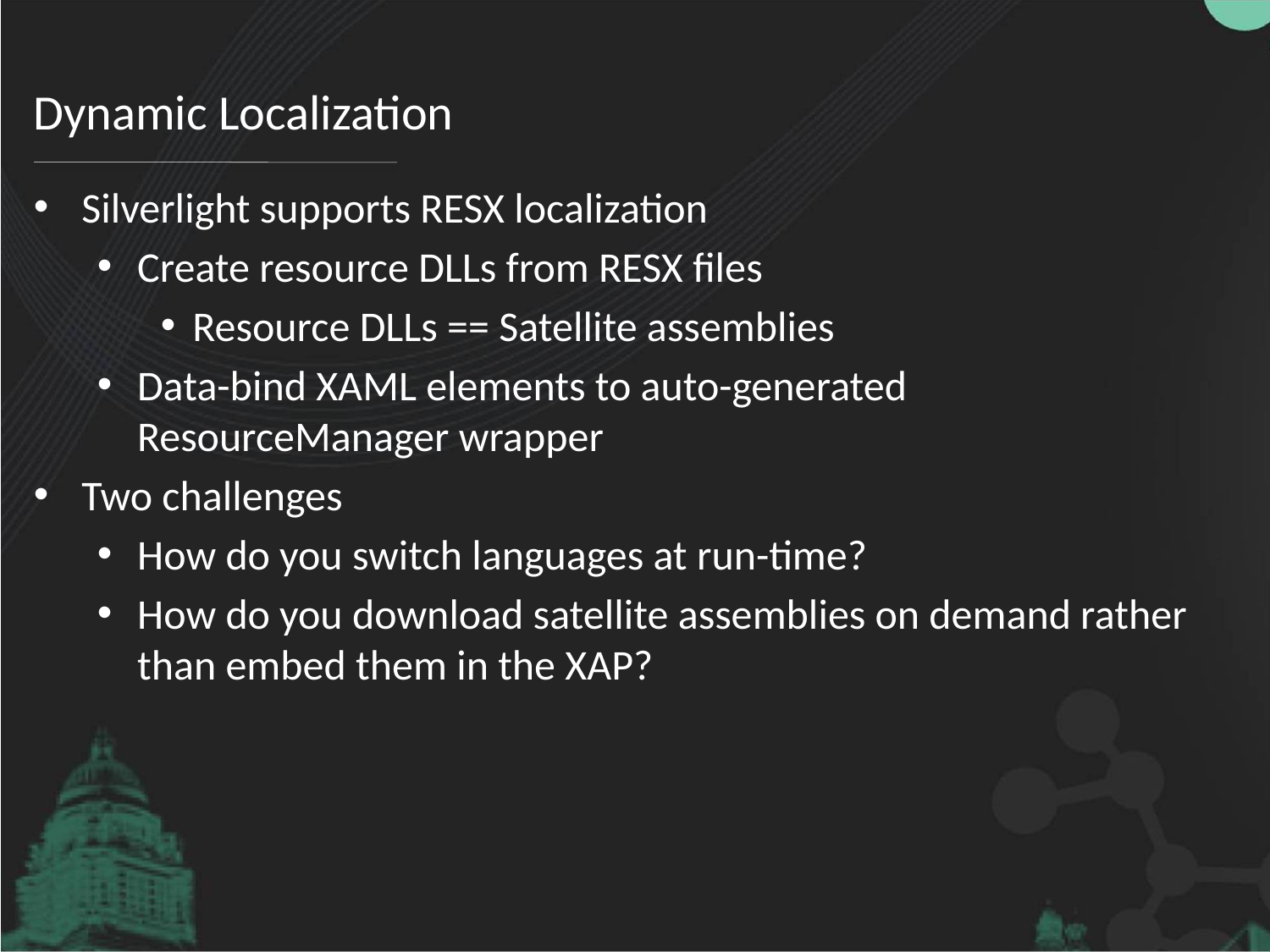

# Dynamic Localization
Silverlight supports RESX localization
Create resource DLLs from RESX files
Resource DLLs == Satellite assemblies
Data-bind XAML elements to auto-generated ResourceManager wrapper
Two challenges
How do you switch languages at run-time?
How do you download satellite assemblies on demand rather than embed them in the XAP?